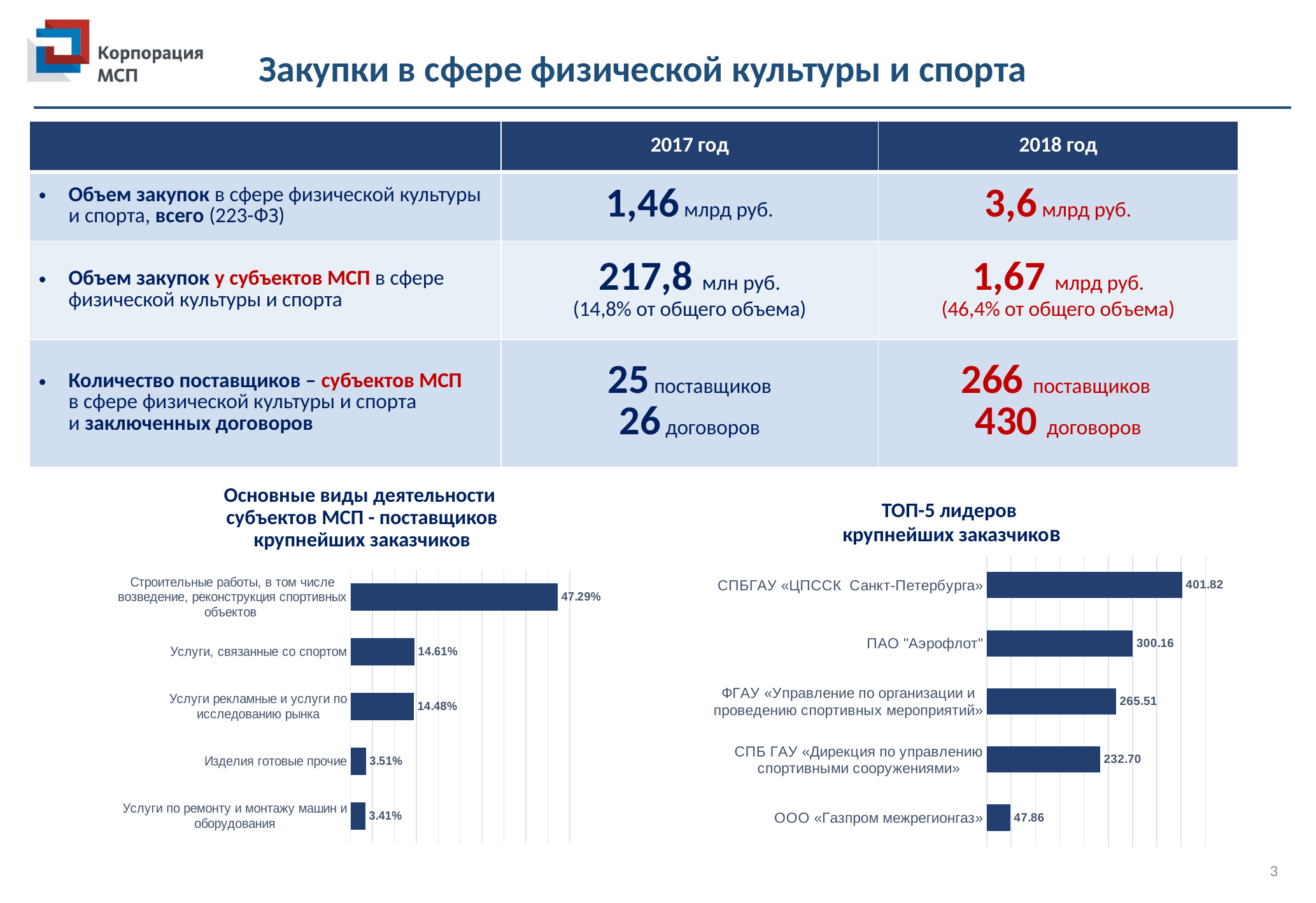

Закупки в сфере физической культуры и спорта
|  | 2017 год | 2018 год |
| --- | --- | --- |
| Объем закупок в сфере физической культуры и спорта, всего (223-ФЗ) | 1,46 млрд руб. | 3,6 млрд руб. |
| Объем закупок у субъектов МСП в сфере физической культуры и спорта | 217,8 млн руб. (14,8% от общего объема) | 1,67 млрд руб. (46,4% от общего объема) |
| Количество поставщиков – субъектов МСП в сфере физической культуры и спорта и заключенных договоров | 25 поставщиков 26 договоров | 266 поставщиков 430 договоров |

Основные виды деятельности
субъектов МСП - поставщиков крупнейших заказчиков
ТОП-5 лидеров
крупнейших заказчиков

### Chart

| Category | Ряд 1 |
|---|---|
| ООО «Газпром межрегионгаз» | 47.86 |
| СПБ ГАУ «Дирекция по управлению спортивными сооружениями» | 232.7 |
| ФГАУ «Управление по организации и проведению спортивных мероприятий» | 265.51 |
| ПАО "Аэрофлот" | 300.1600000000001 |
| СПБГАУ «ЦПССК  Санкт-Петербурга» | 401.82 |

### Chart

| Category | Ряд 1 |
|---|---|
| Услуги по ремонту и монтажу машин и оборудования | 0.034060294220736684 |
| Изделия готовые прочие | 0.03511444316439376 |
| Услуги рекламные и услуги по исследованию рынка | 0.14481676801479043 |
| Услуги, связанные со спортом | 0.14605915129172217 |
| Строительные работы, в том числе возведение, реконструкция спортивных объектов  | 0.4729000000000001 |
3